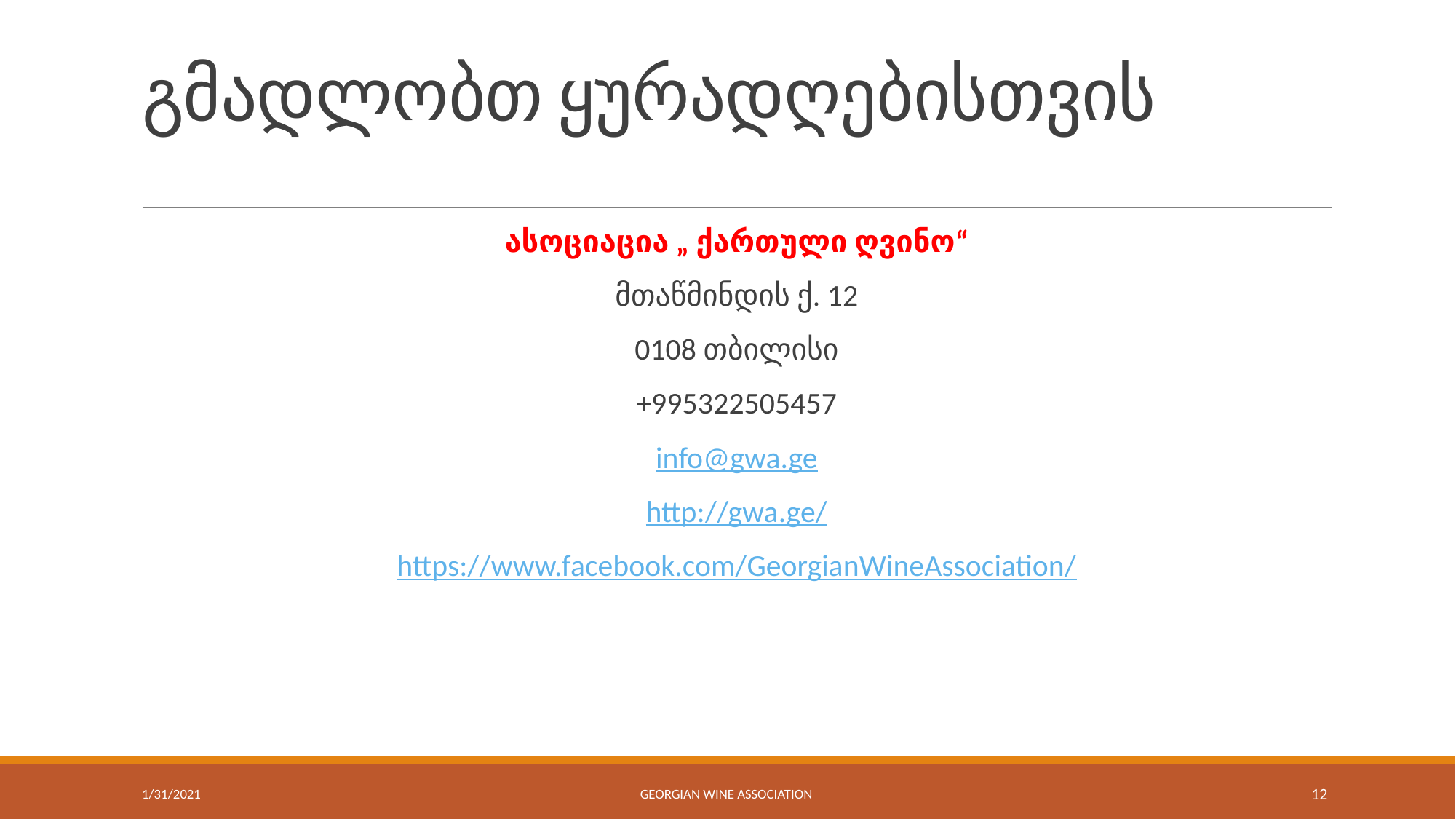

# გმადლობთ ყურადღებისთვის
ასოციაცია „ ქართული ღვინო“
მთაწმინდის ქ. 12
0108 თბილისი
+995322505457
info@gwa.ge
http://gwa.ge/
https://www.facebook.com/GeorgianWineAssociation/

1/31/2021
Georgian Wine Association
12